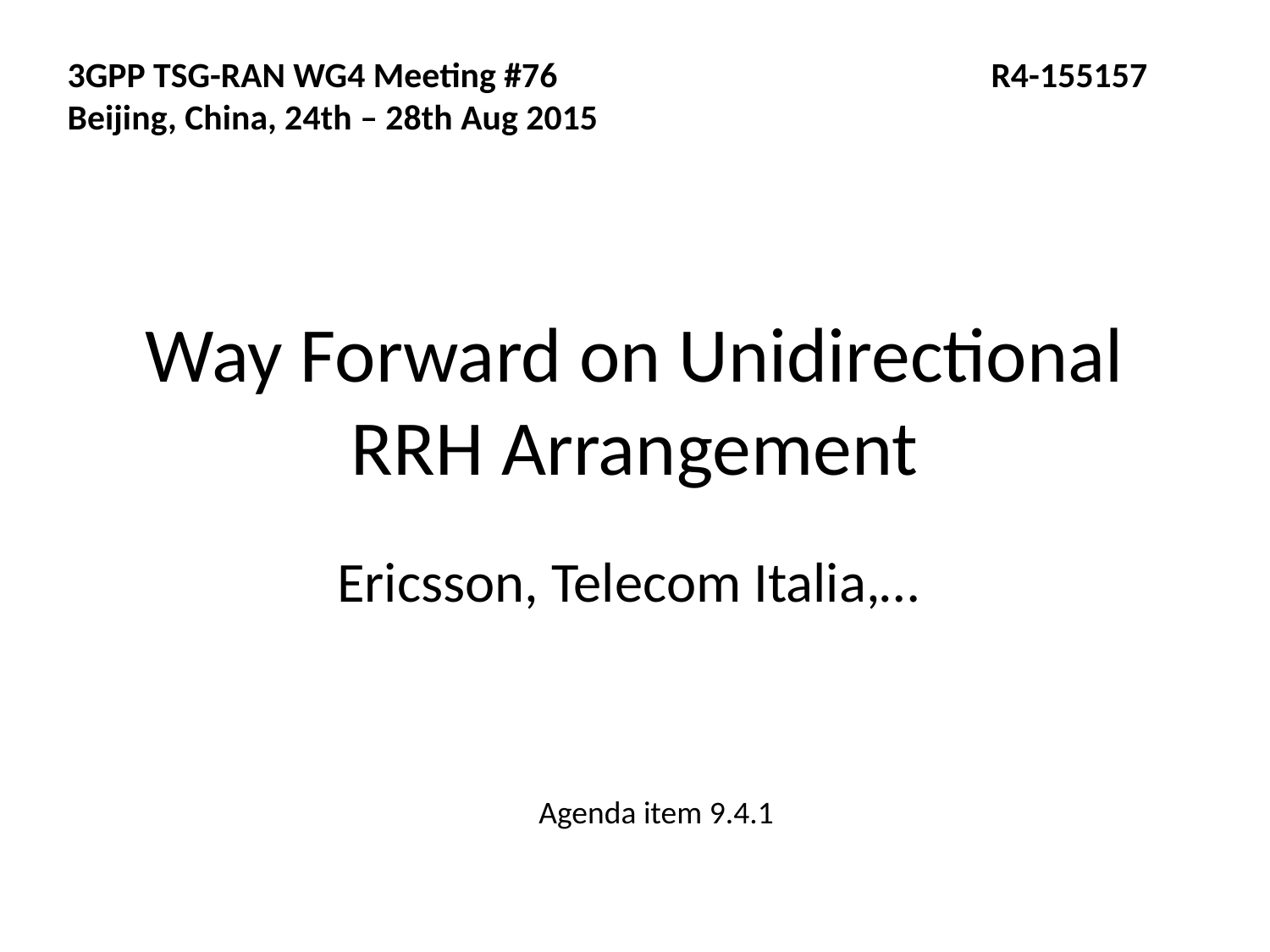

3GPP TSG-RAN WG4 Meeting #76                                                      R4-155157
Beijing, China, 24th – 28th Aug 2015
# Way Forward on Unidirectional RRH Arrangement
Ericsson, Telecom Italia,…
Agenda item 9.4.1